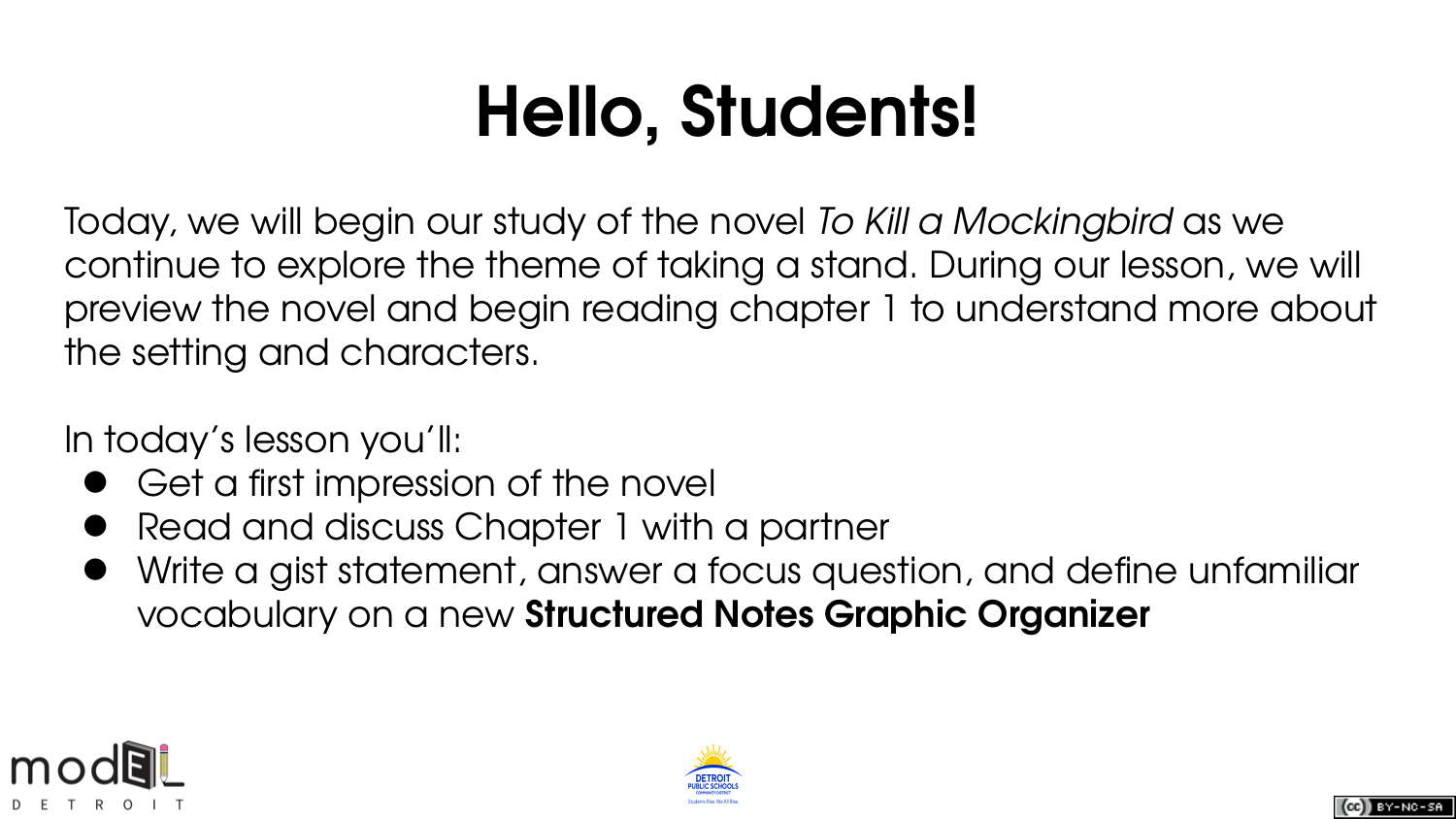

# Hello, Students!
Today, we will begin our study of the novel To Kill a Mockingbird as we continue to explore the theme of taking a stand. During our lesson, we will preview the novel and begin reading chapter 1 to understand more about the setting and characters.

In today’s lesson you’ll:
Get a first impression of the novel
Read and discuss Chapter 1 with a partner
Write a gist statement, answer a focus question, and define unfamiliar vocabulary on a new Structured Notes Graphic Organizer